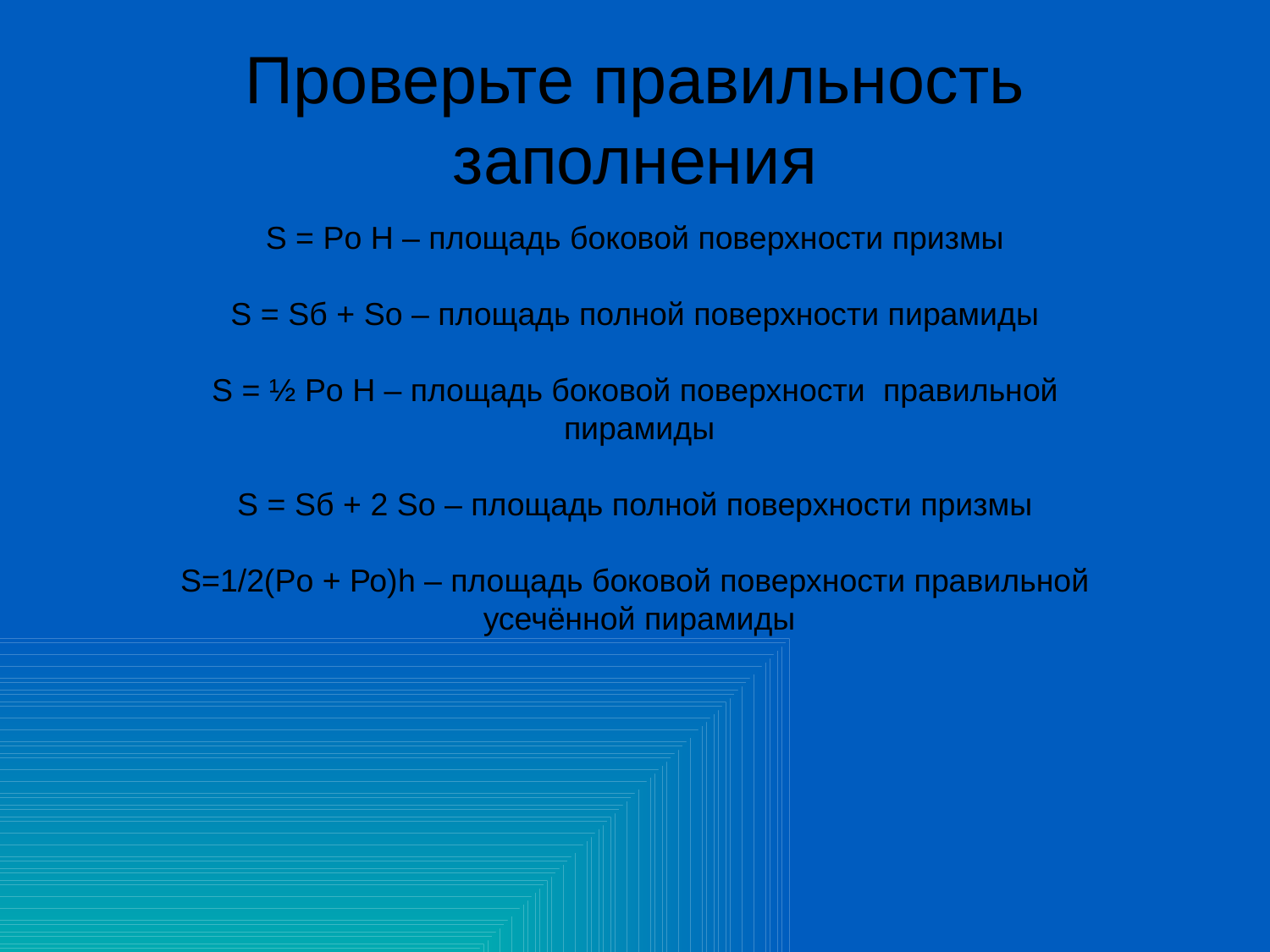

# Проверьте правильность заполнения
S = Pо H – площадь боковой поверхности призмы

S = Sб + So – площадь полной поверхности пирамиды

S = ½ Pо H – площадь боковой поверхности  правильной
 пирамиды

S = Sб + 2 Sо – площадь полной поверхности призмы

S=1/2(Pо + Ро)h – площадь боковой поверхности правильной
 усечённой пирамиды